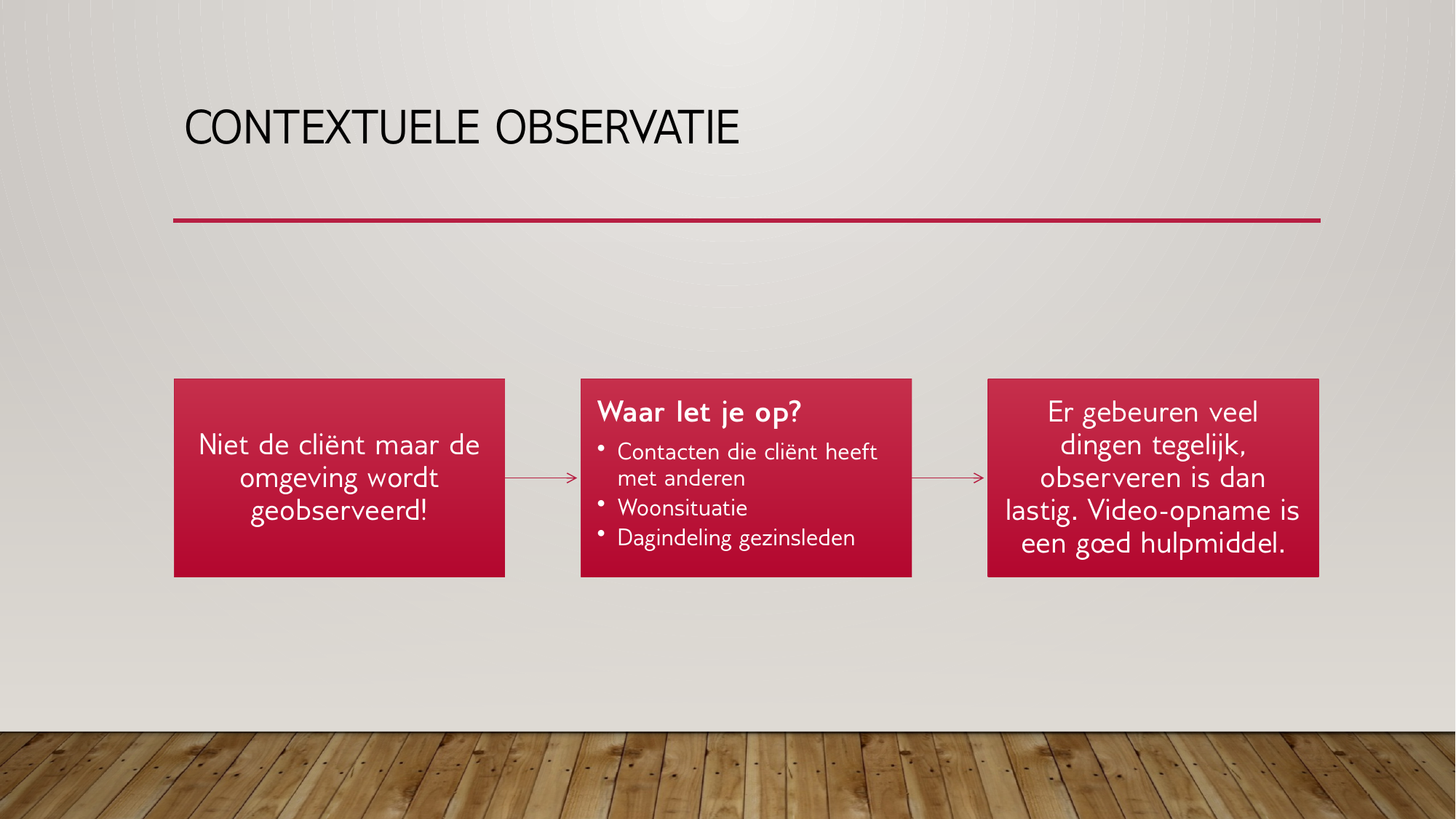

# Contextuele observatie

Niet de cliënt maar de omgeving wordt geobserveerd!

Waar let je op?
Contacten die cliënt heeft met anderen
Woonsituatie
Dagindeling gezinsleden
Er gebeuren veel dingen tegelijk, observeren is dan lastig. Video-opname is een goed hulpmiddel.